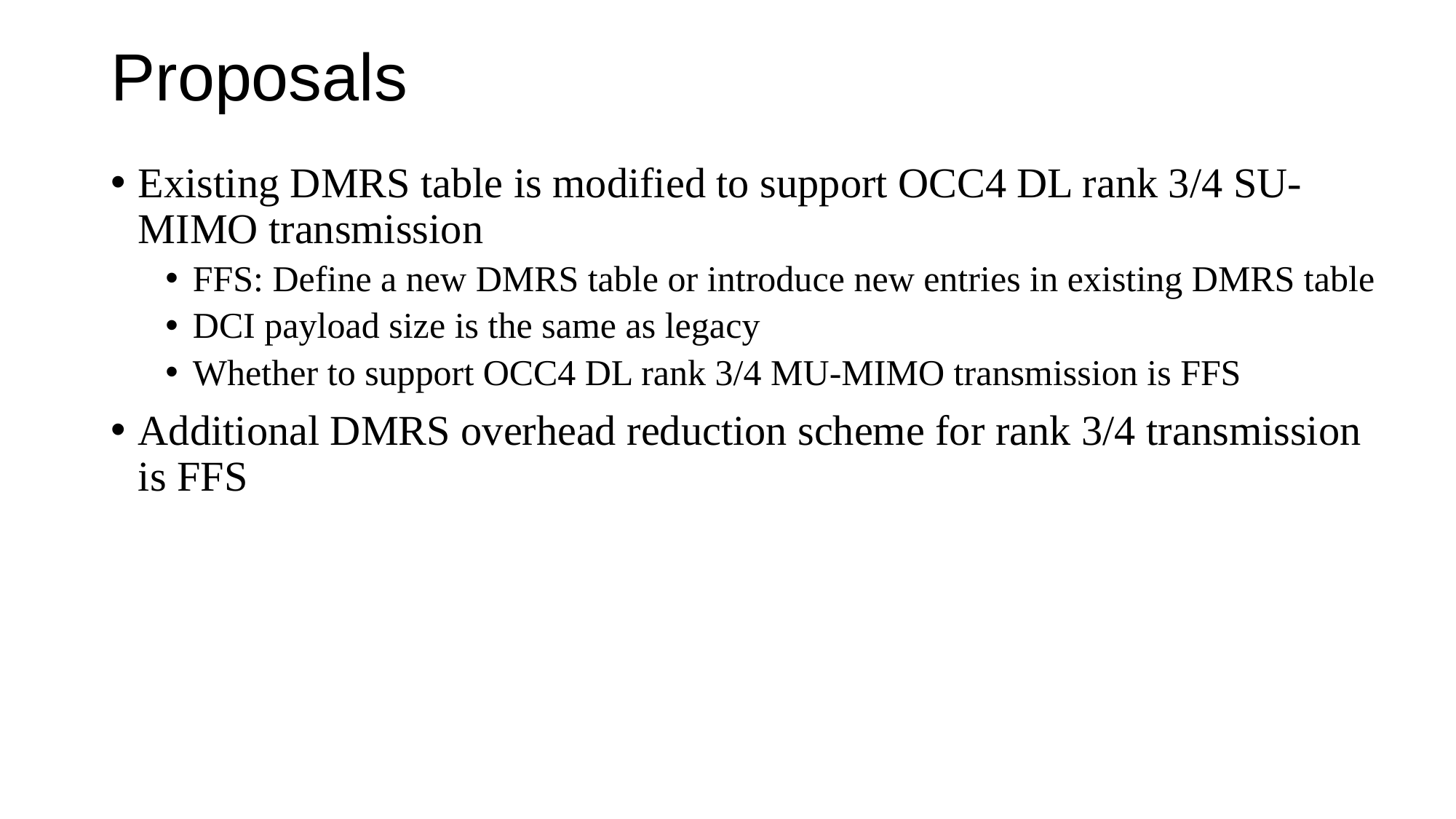

# Proposals
Existing DMRS table is modified to support OCC4 DL rank 3/4 SU-MIMO transmission
FFS: Define a new DMRS table or introduce new entries in existing DMRS table
DCI payload size is the same as legacy
Whether to support OCC4 DL rank 3/4 MU-MIMO transmission is FFS
Additional DMRS overhead reduction scheme for rank 3/4 transmission is FFS